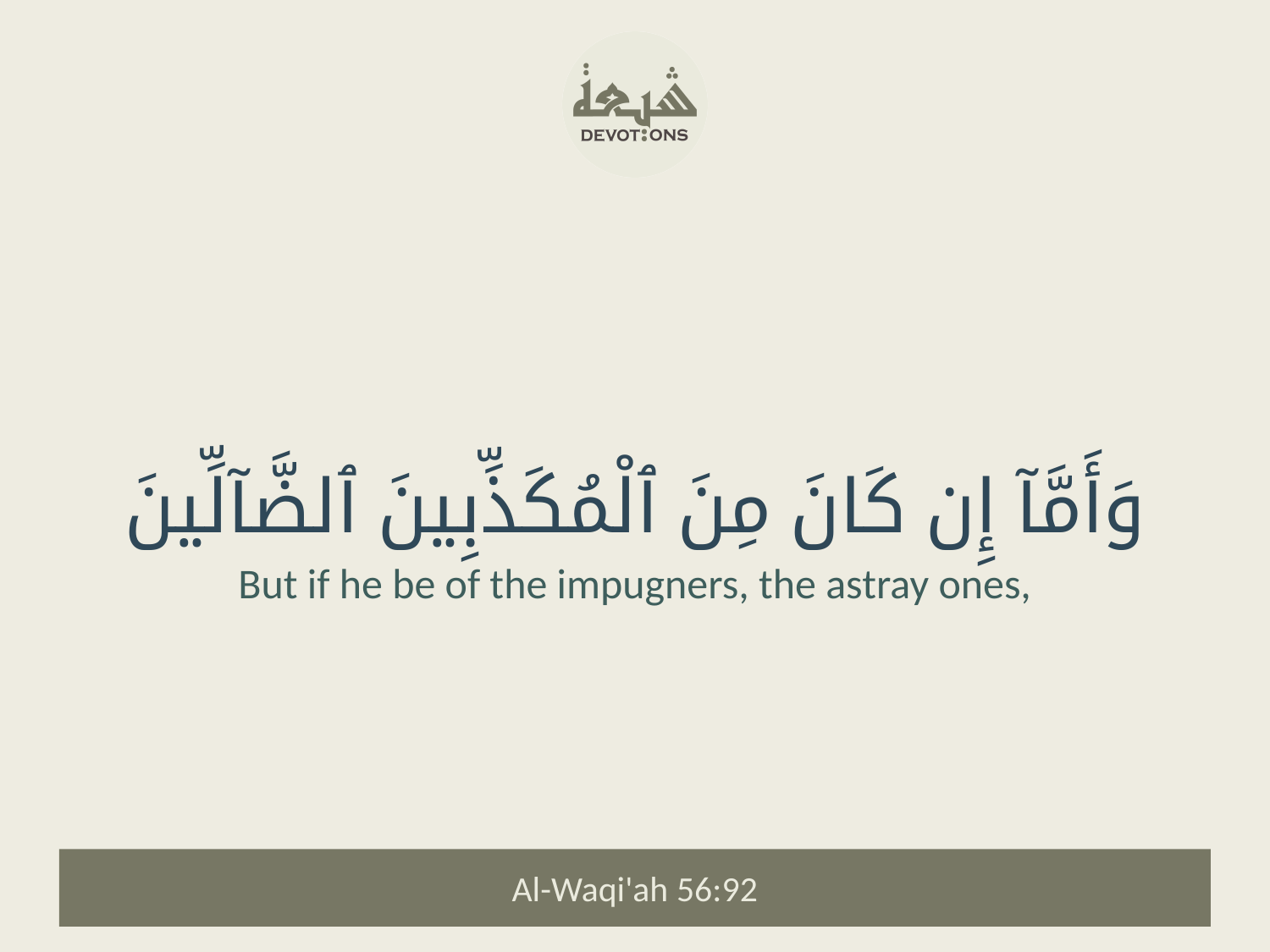

وَأَمَّآ إِن كَانَ مِنَ ٱلْمُكَذِّبِينَ ٱلضَّآلِّينَ
But if he be of the impugners, the astray ones,
Al-Waqi'ah 56:92